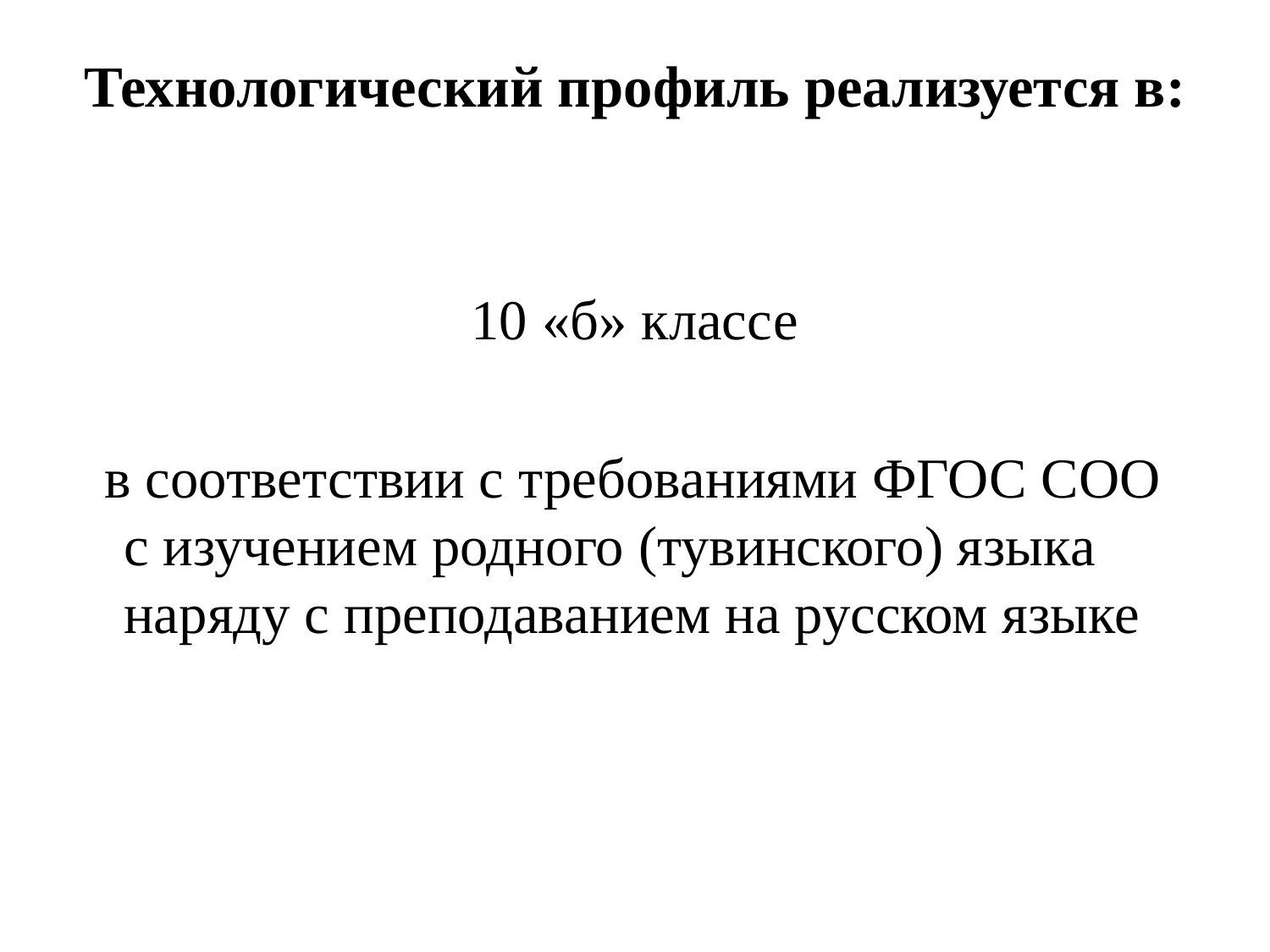

# Технологический профиль реализуется в:

10 «б» классе

  в соответствии с требованиями ФГОС СОО с изучением родного (тувинского) языка наряду с преподаванием на русском языке